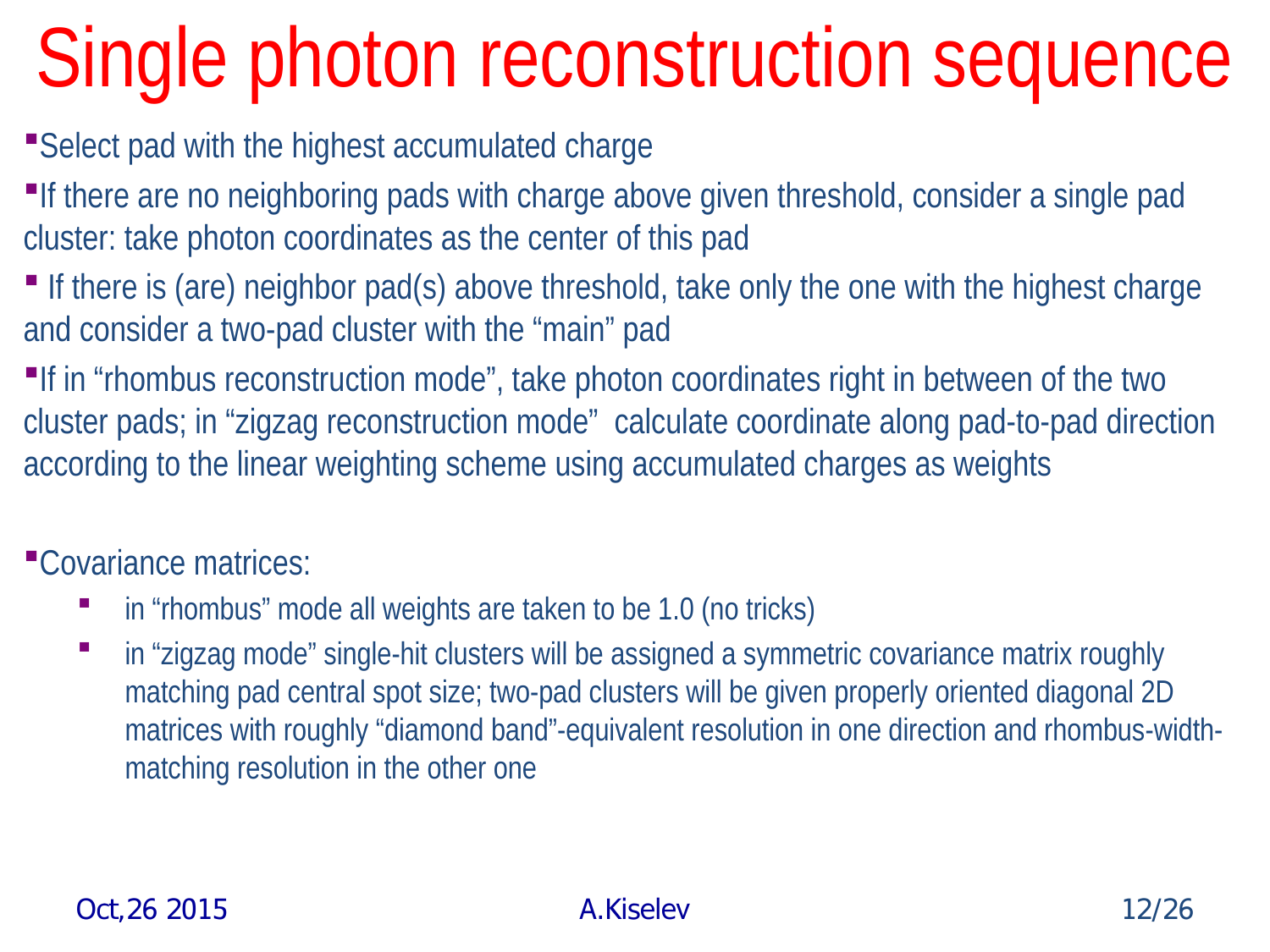

# Single photon reconstruction sequence
Select pad with the highest accumulated charge
If there are no neighboring pads with charge above given threshold, consider a single pad cluster: take photon coordinates as the center of this pad
 If there is (are) neighbor pad(s) above threshold, take only the one with the highest charge and consider a two-pad cluster with the “main” pad
If in “rhombus reconstruction mode”, take photon coordinates right in between of the two cluster pads; in “zigzag reconstruction mode”  calculate coordinate along pad-to-pad direction according to the linear weighting scheme using accumulated charges as weights

Covariance matrices:
in “rhombus” mode all weights are taken to be 1.0 (no tricks)
in “zigzag mode” single-hit clusters will be assigned a symmetric covariance matrix roughly matching pad central spot size; two-pad clusters will be given properly oriented diagonal 2D matrices with roughly “diamond band”-equivalent resolution in one direction and rhombus-width-matching resolution in the other one

Oct,26 2015
A.Kiselev
12/26